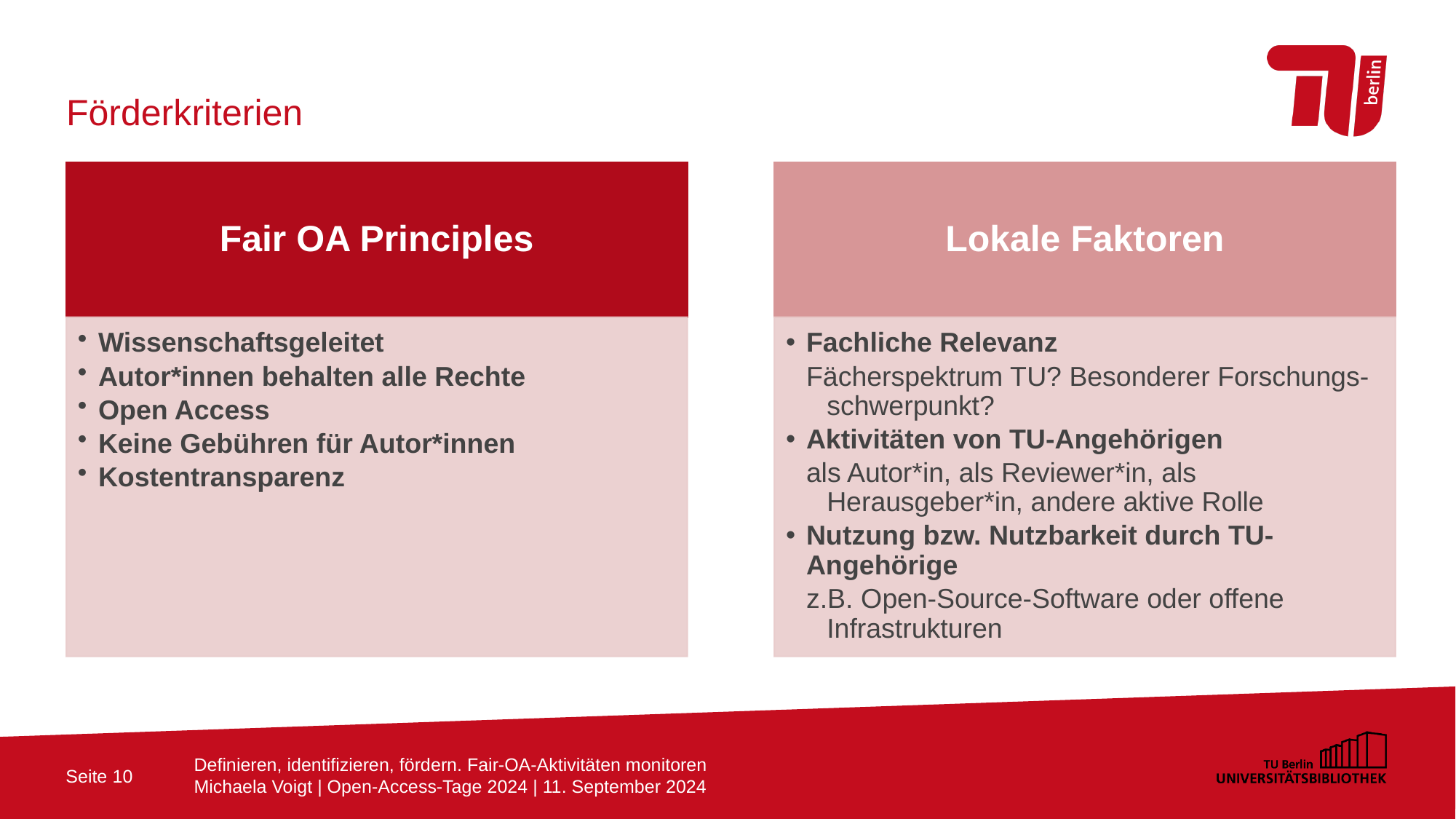

Förderkriterien
Fair OA Principles
Wissenschaftsgeleitet
Autor*innen behalten alle Rechte
Open Access
Keine Gebühren für Autor*innen
Kostentransparenz
Lokale Faktoren
Fachliche Relevanz
Fächerspektrum TU? Besonderer Forschungs-schwerpunkt?
Aktivitäten von TU-Angehörigen
als Autor*in, als Reviewer*in, als Herausgeber*in, andere aktive Rolle
Nutzung bzw. Nutzbarkeit durch TU-Angehörige
z.B. Open-Source-Software oder offene Infrastrukturen